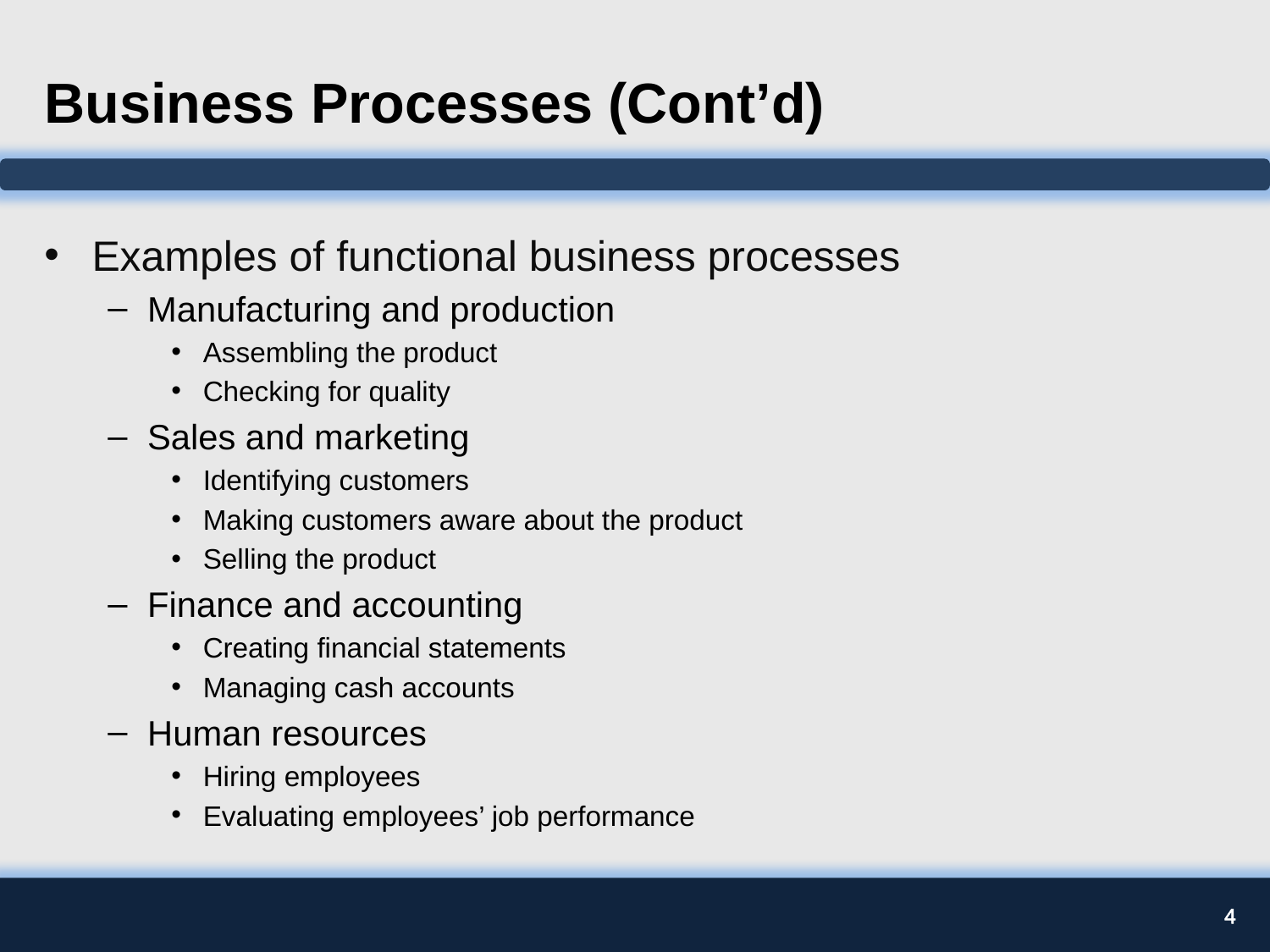

# Business Processes (Cont’d)
Examples of functional business processes
Manufacturing and production
Assembling the product
Checking for quality
Sales and marketing
Identifying customers
Making customers aware about the product
Selling the product
Finance and accounting
Creating financial statements
Managing cash accounts
Human resources
Hiring employees
Evaluating employees’ job performance
4